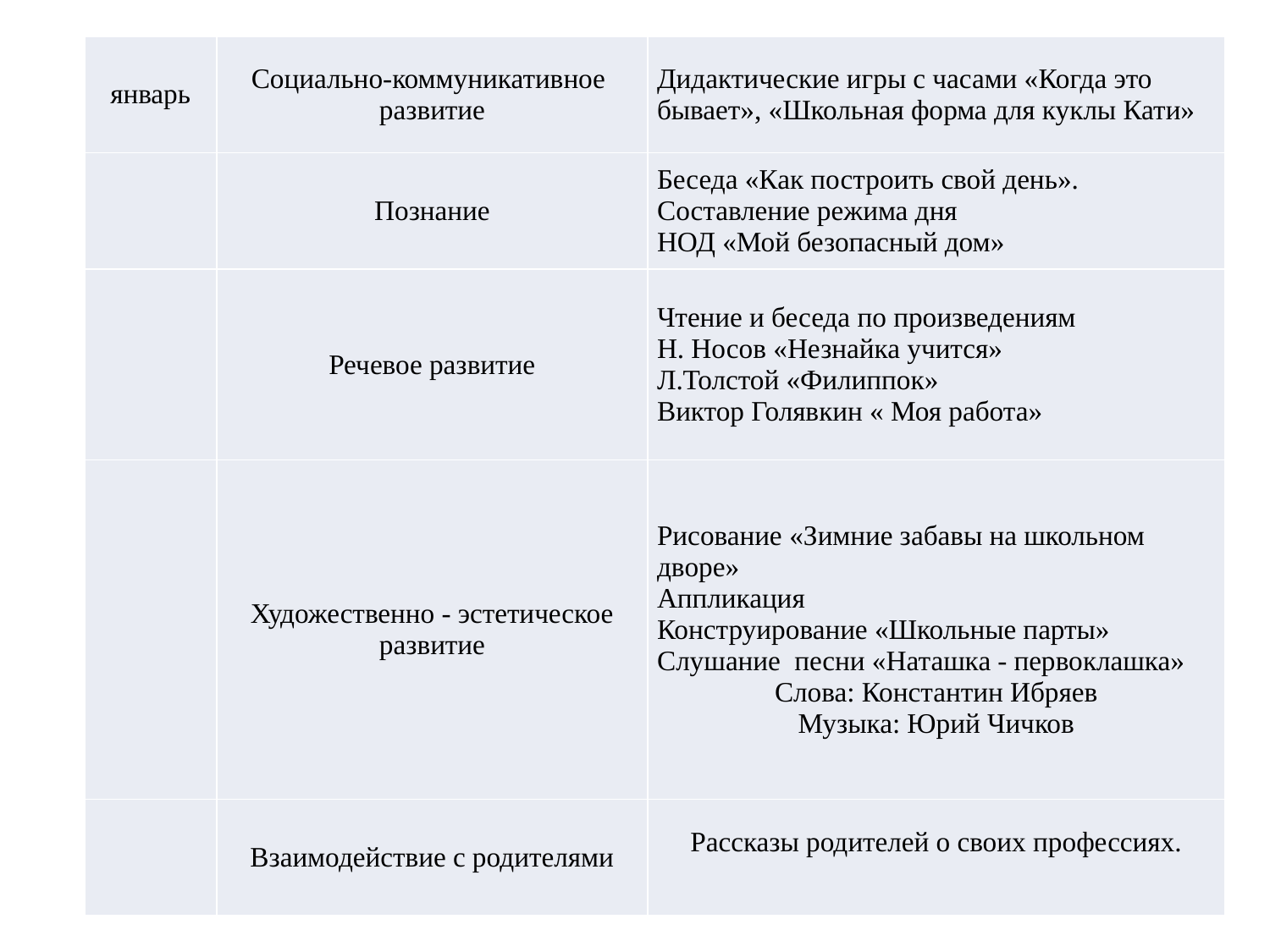

| январь | Социально-коммуникативное развитие | Дидактические игры с часами «Когда это бывает», «Школьная форма для куклы Кати» |
| --- | --- | --- |
|  | Познание | Беседа «Как построить свой день». Составление режима дня НОД «Мой безопасный дом» |
|  | Речевое развитие | Чтение и беседа по произведениям Н. Носов «Незнайка учится» Л.Толстой «Филиппок» Виктор Голявкин « Моя работа» |
|  | Художественно - эстетическое развитие | Рисование «Зимние забавы на школьном дворе» Аппликация Конструирование «Школьные парты» Слушание песни «Наташка - первоклашка» Слова: Константин Ибряев Музыка: Юрий Чичков |
|  | Взаимодействие с родителями | Рассказы родителей о своих профессиях. |